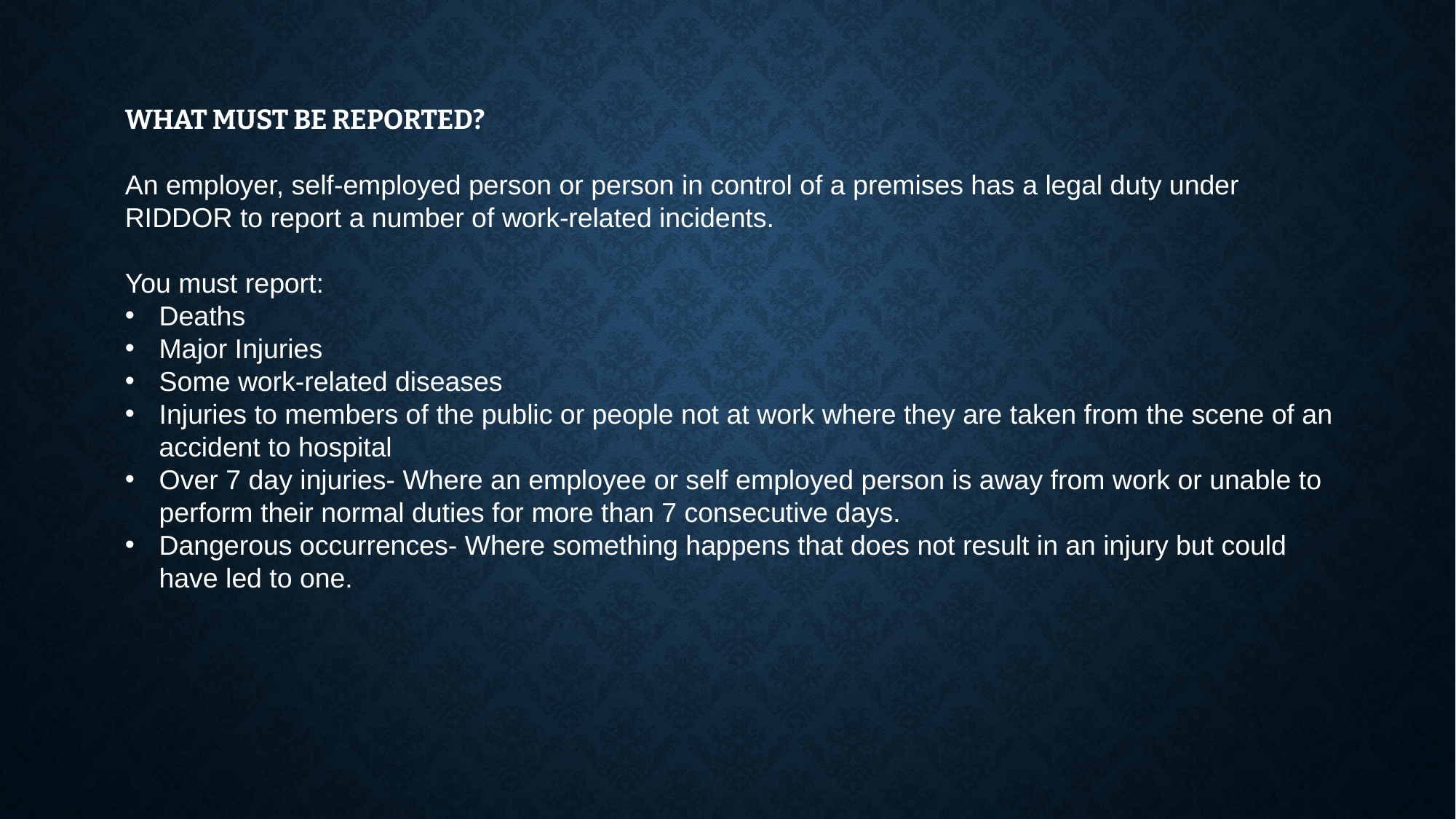

WHAT MUST BE REPORTED?

An employer, self-employed person or person in control of a premises has a legal duty under RIDDOR to report a number of work-related incidents.

You must report:
Deaths
Major Injuries
Some work-related diseases
Injuries to members of the public or people not at work where they are taken from the scene of an accident to hospital
Over 7 day injuries- Where an employee or self employed person is away from work or unable to perform their normal duties for more than 7 consecutive days.
Dangerous occurrences- Where something happens that does not result in an injury but could have led to one.